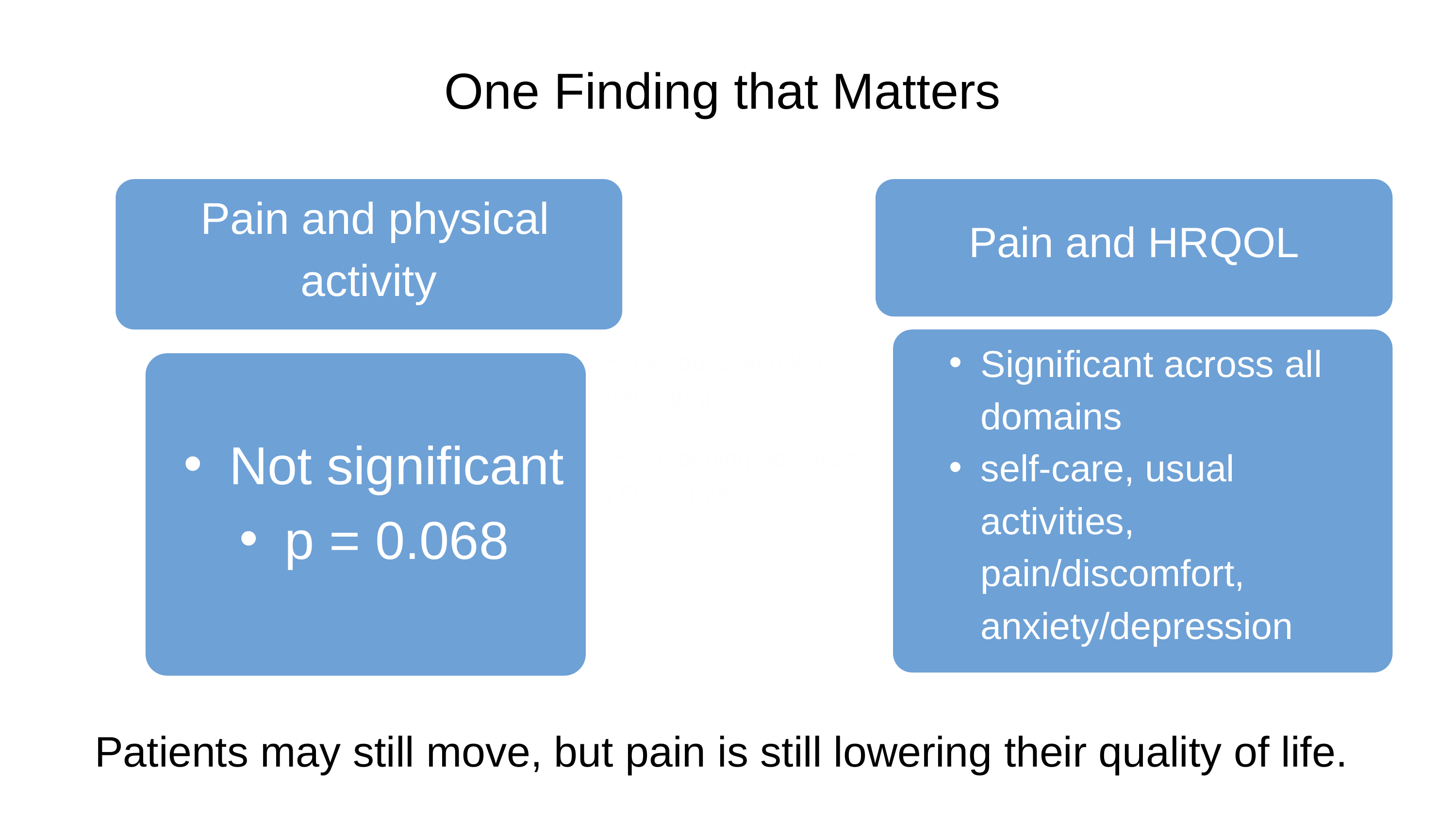

One Finding that Matters

 Pain and physical activity

Pain and HRQOL

Significant across all domains
self-care, usual activities, pain/discomfort, anxiety/depression

79 adults with knee
osteoarthritis

Not significant
p = 0.068

3 teaching hospitals
in Oyo State
Patients may still move, but pain is still lowering their quality of life.